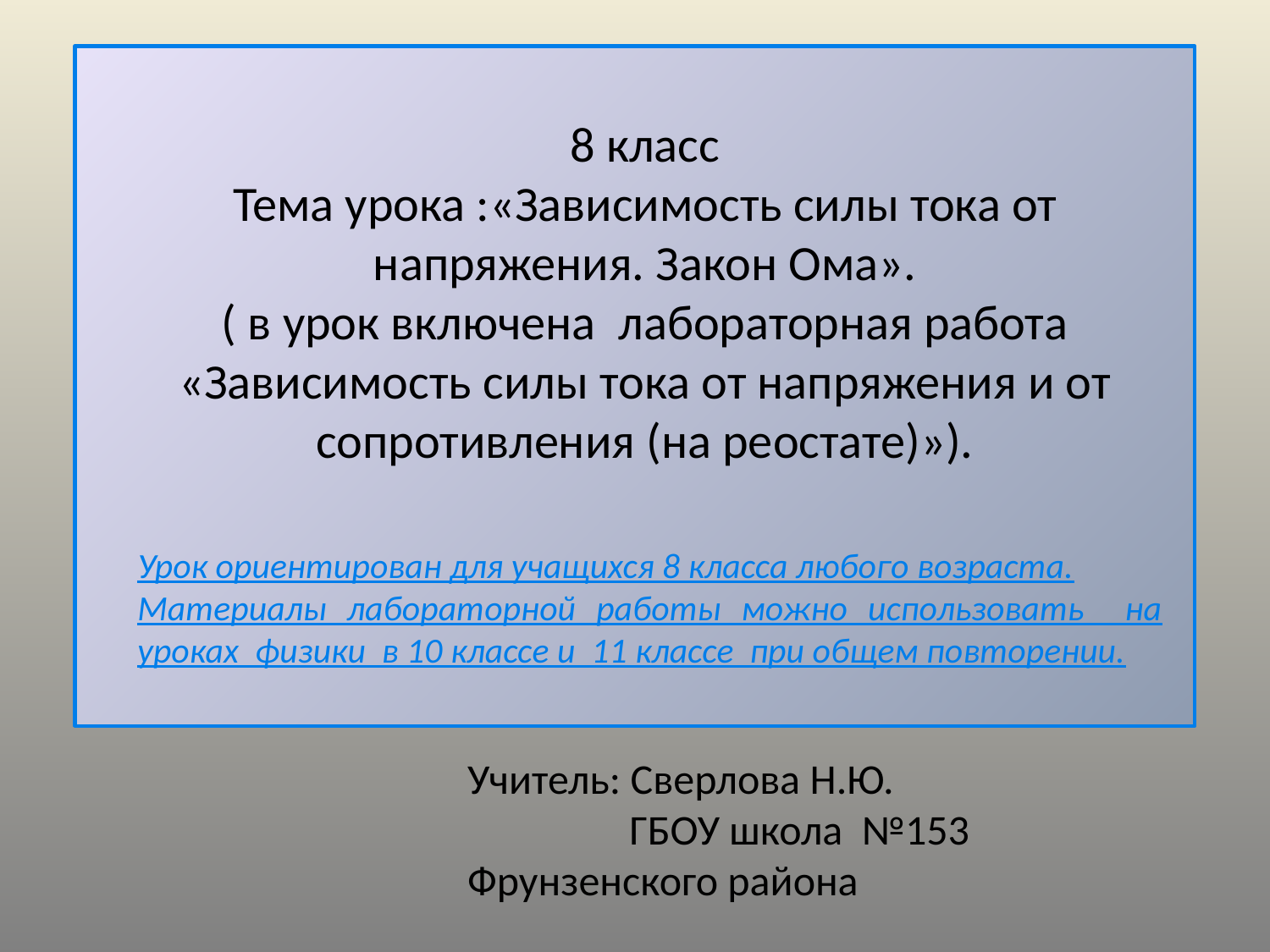

8 класс
Тема урока :«Зависимость силы тока от напряжения. Закон Ома».
( в урок включена  лабораторная работа
«Зависимость силы тока от напряжения и от сопротивления (на реостате)»).

Урок ориентирован для учащихся 8 класса любого возраста.
Материалы лабораторной работы можно использовать  на уроках  физики  в 10 классе и  11 классе  при общем повторении.
Учитель: Сверлова Н.Ю.
                 ГБОУ школа  №153               Фрунзенского района